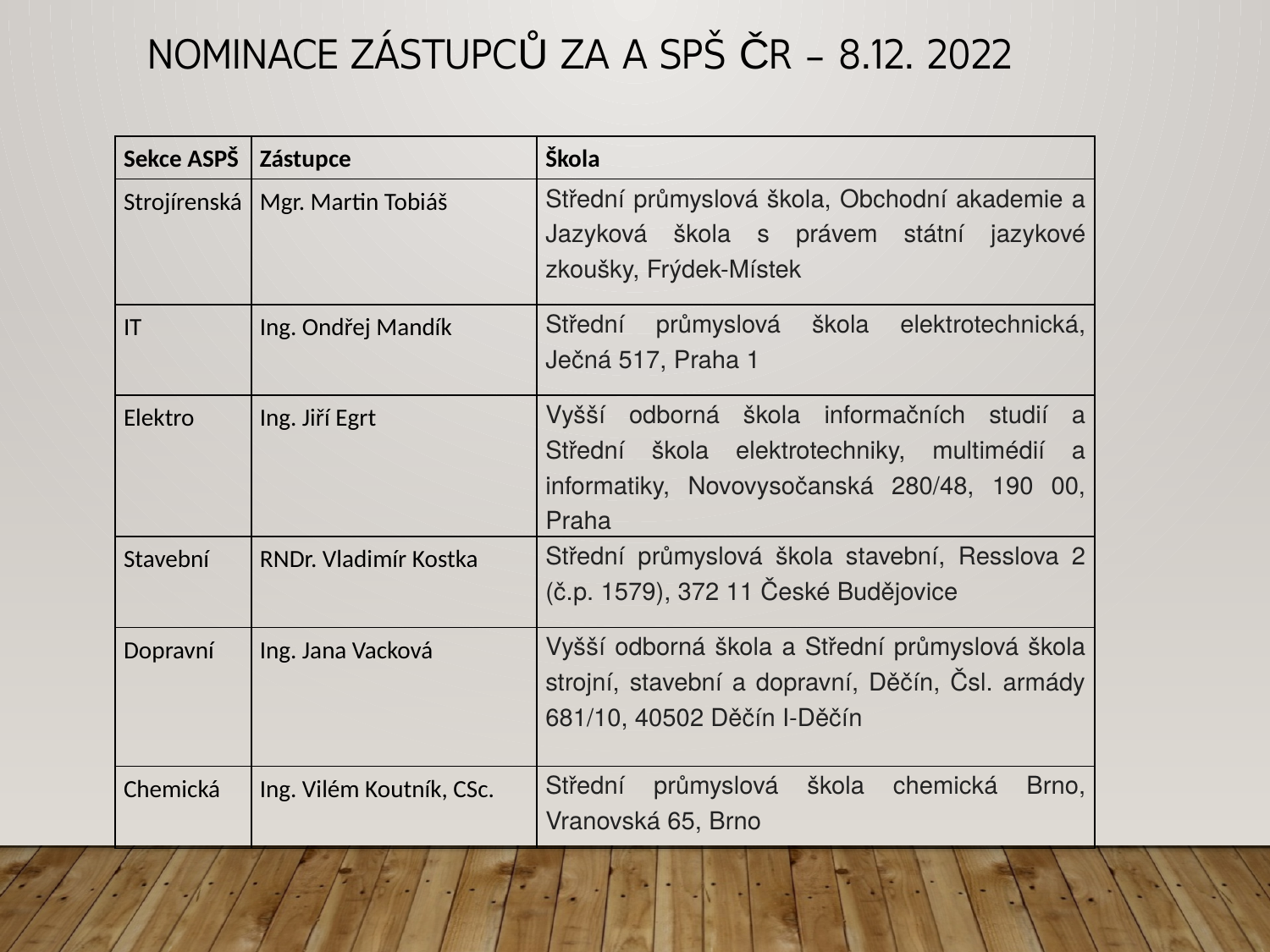

# Nominace zástupců za a SPŠ ČR – 8.12. 2022
| Sekce ASPŠ | Zástupce | Škola |
| --- | --- | --- |
| Strojírenská | Mgr. Martin Tobiáš | Střední průmyslová škola, Obchodní akademie a Jazyková škola s právem státní jazykové zkoušky, Frýdek-Místek |
| IT | Ing. Ondřej Mandík | Střední průmyslová škola elektrotechnická, Ječná 517, Praha 1 |
| Elektro | Ing. Jiří Egrt | Vyšší odborná škola informačních studií a Střední škola elektrotechniky, multimédií a informatiky, Novovysočanská 280/48, 190 00, Praha |
| Stavební | RNDr. Vladimír Kostka | Střední průmyslová škola stavební, Resslova 2 (č.p. 1579), 372 11 České Budějovice |
| Dopravní | Ing. Jana Vacková | Vyšší odborná škola a Střední průmyslová škola strojní, stavební a dopravní, Děčín, Čsl. armády 681/10, 40502 Děčín I-Děčín |
| Chemická | Ing. Vilém Koutník, CSc. | Střední průmyslová škola chemická Brno, Vranovská 65, Brno |